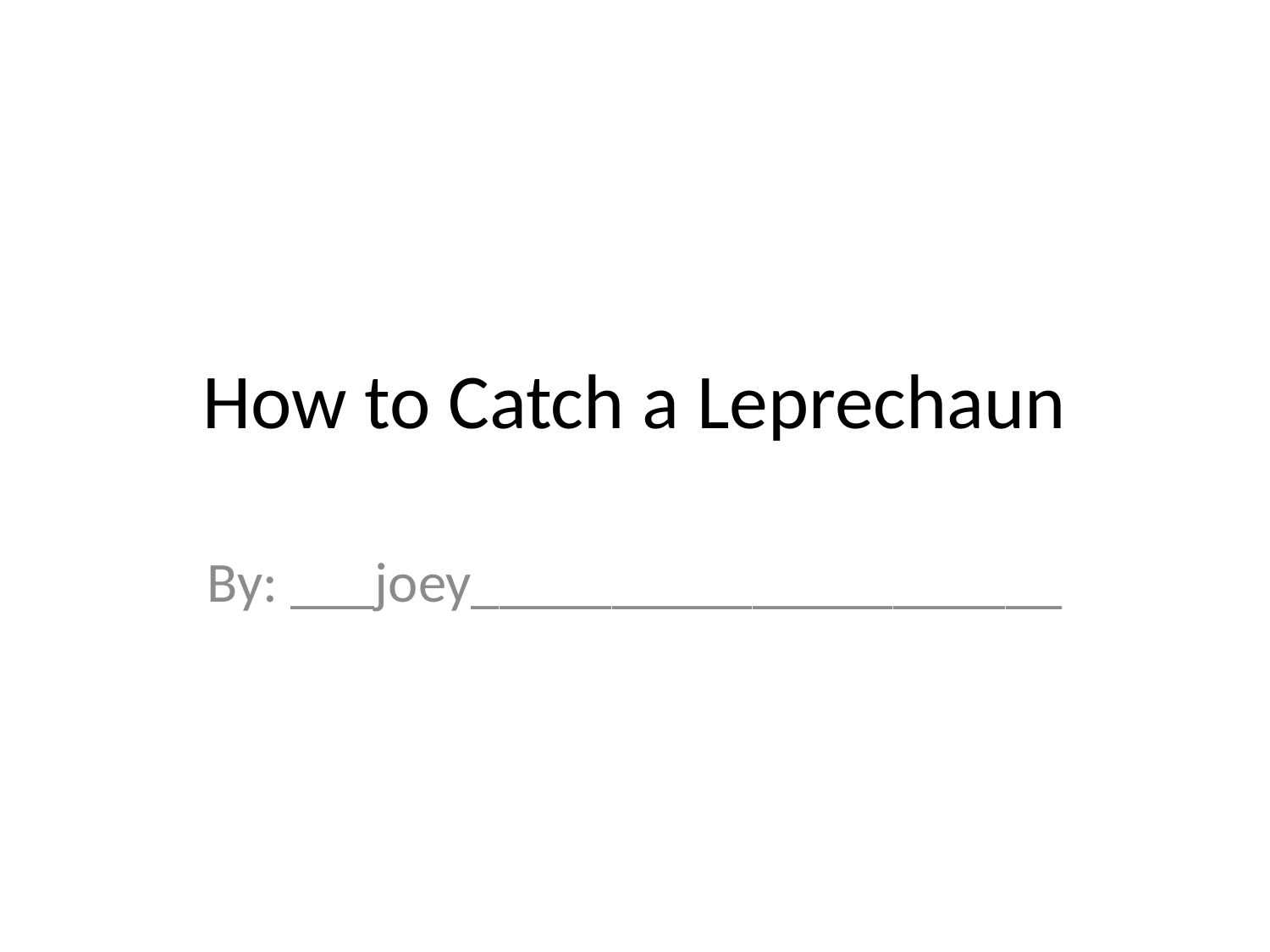

# How to Catch a Leprechaun
By: ___joey_____________________